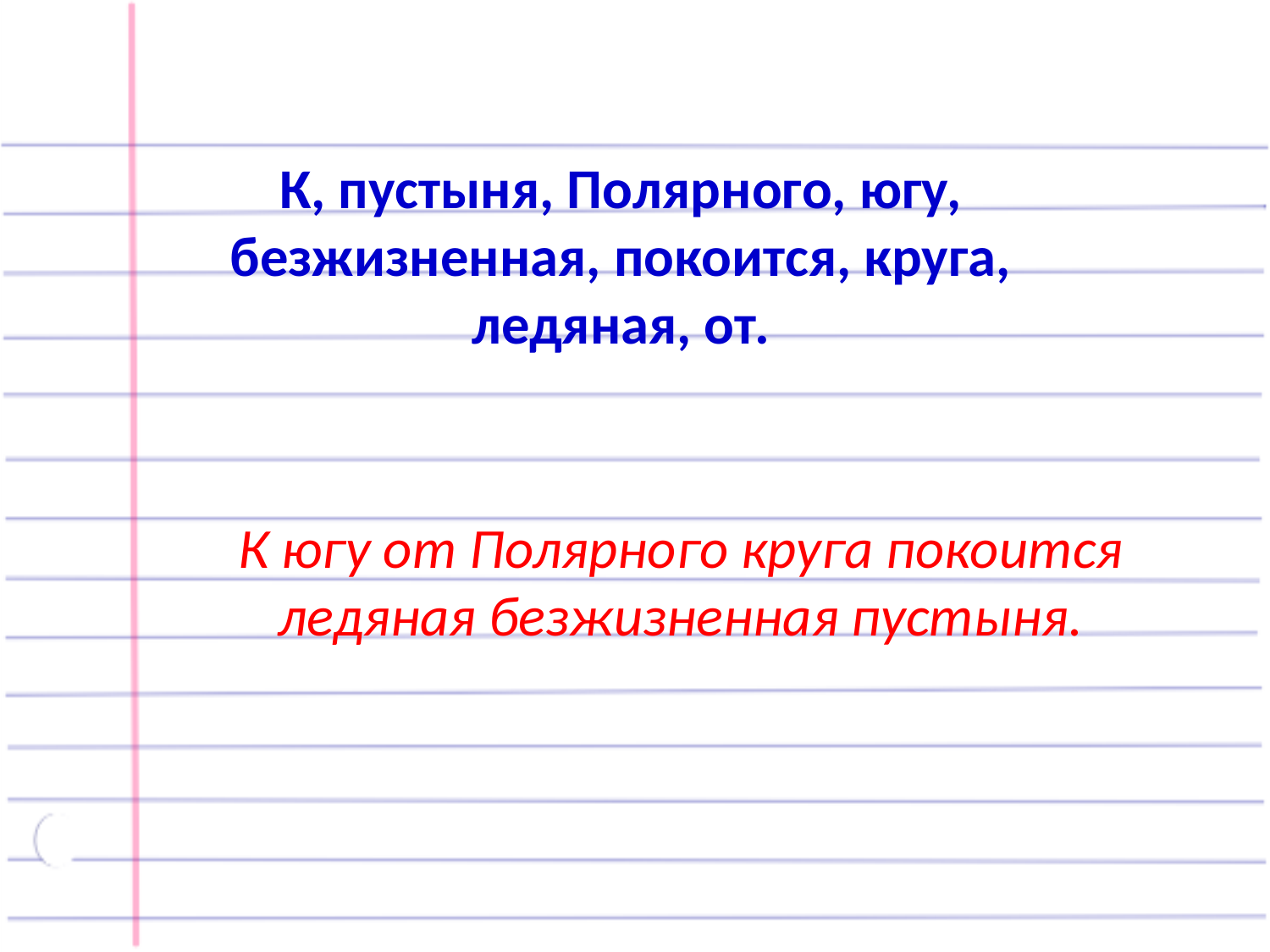

К, пустыня, Полярного, югу, безжизненная, покоится, круга, ледяная, от.

К югу от Полярного круга покоится ледяная безжизненная пустыня.